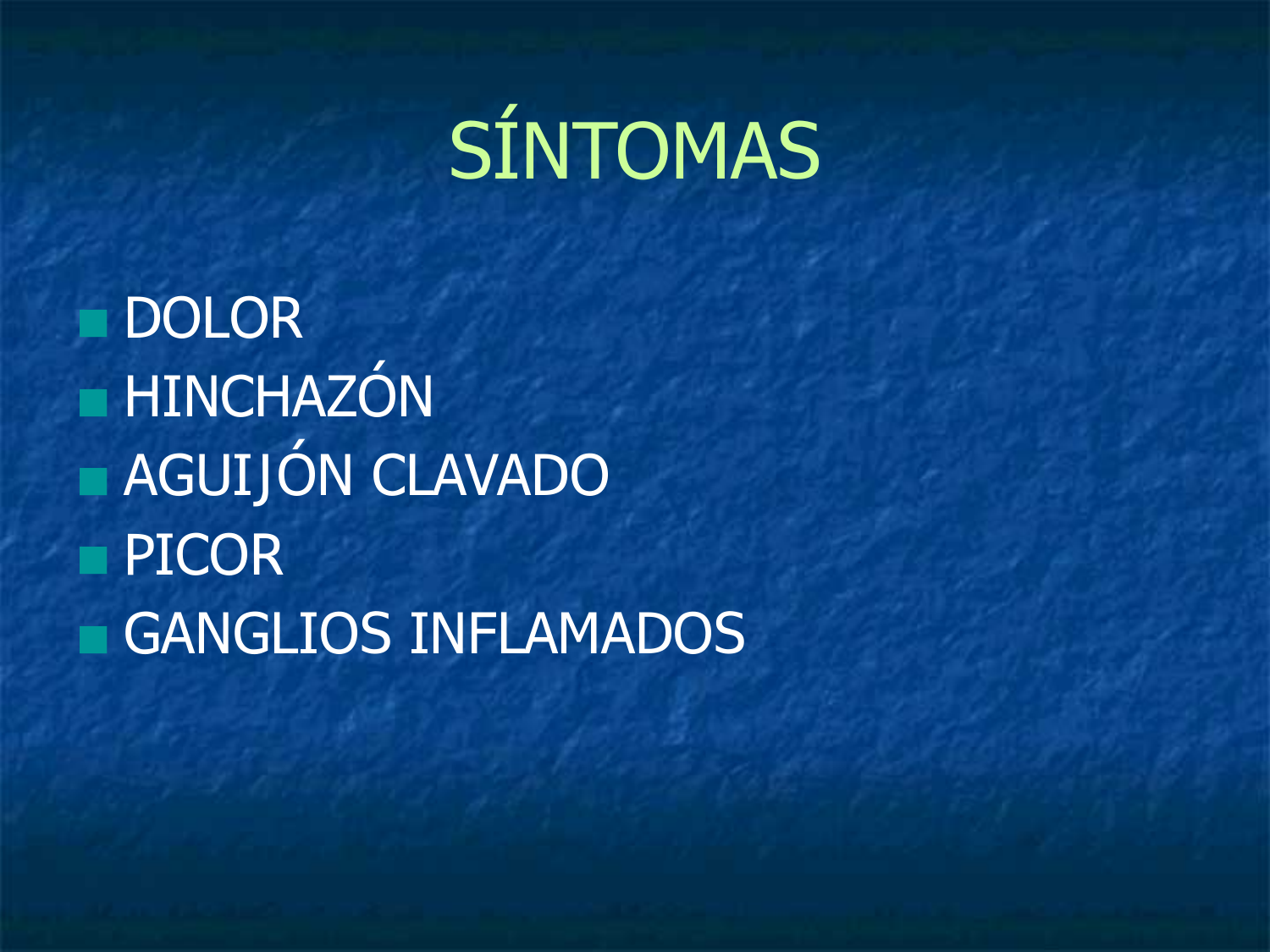

# SÍNTOMAS
DOLOR
HINCHAZÓN
AGUIJÓN CLAVADO
PICOR
GANGLIOS INFLAMADOS